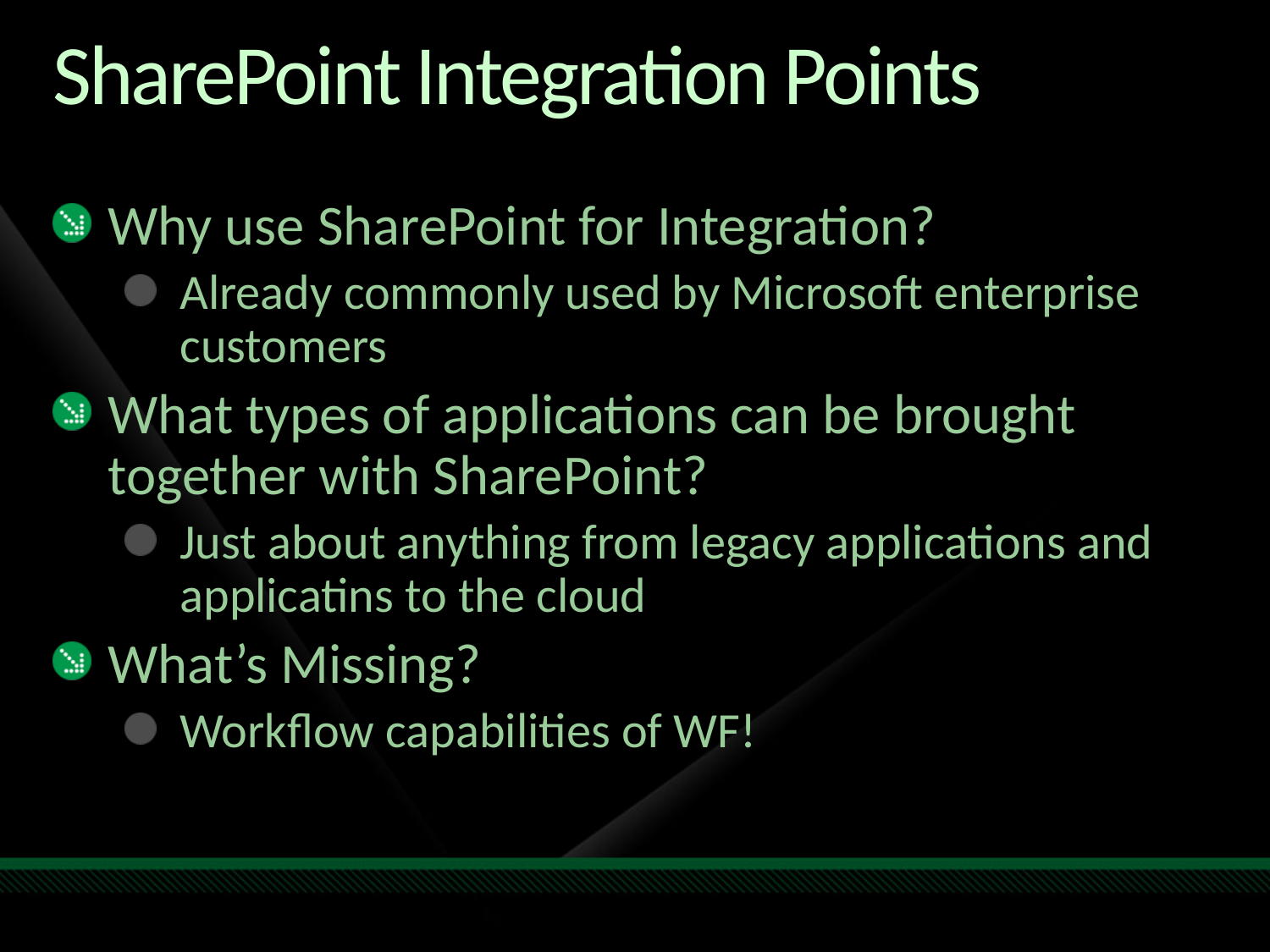

# SharePoint Integration Points
Why use SharePoint for Integration?
Already commonly used by Microsoft enterprise customers
What types of applications can be brought together with SharePoint?
Just about anything from legacy applications and applicatins to the cloud
What’s Missing?
Workflow capabilities of WF!